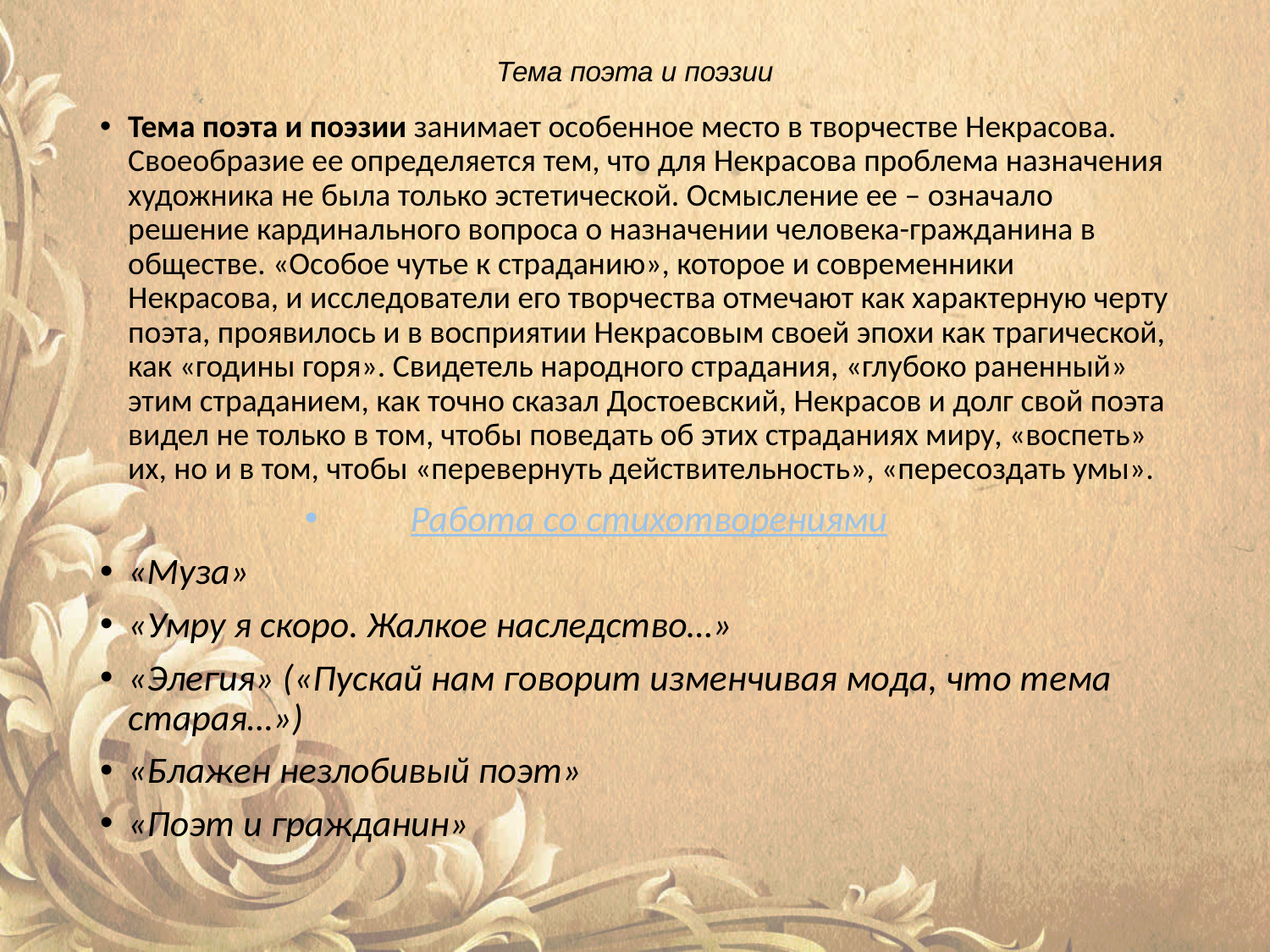

# Тема поэта и поэзии
Тема поэта и поэзии занимает особенное место в творчестве Некрасова. Своеобразие ее определяется тем, что для Некрасова проблема назначения художника не была только эстетической. Осмысление ее – означало решение кардинального вопроса о назначении человека-гражданина в обществе. «Особое чутье к страданию», которое и современники Некрасова, и исследователи его творчества отмечают как характерную черту поэта, проявилось и в восприятии Некрасовым своей эпохи как трагической, как «годины горя». Свидетель народного страдания, «глубоко раненный» этим страданием, как точно сказал Достоевский, Некрасов и долг свой поэта видел не только в том, чтобы поведать об этих страданиях миру, «воспеть» их, но и в том, чтобы «перевернуть действительность», «пересоздать умы».
Работа со стихотворениями
«Муза»
«Умру я скоро. Жалкое наследство…»
«Элегия» («Пускай нам говорит изменчивая мода, что тема старая…»)
«Блажен незлобивый поэт»
«Поэт и гражданин»